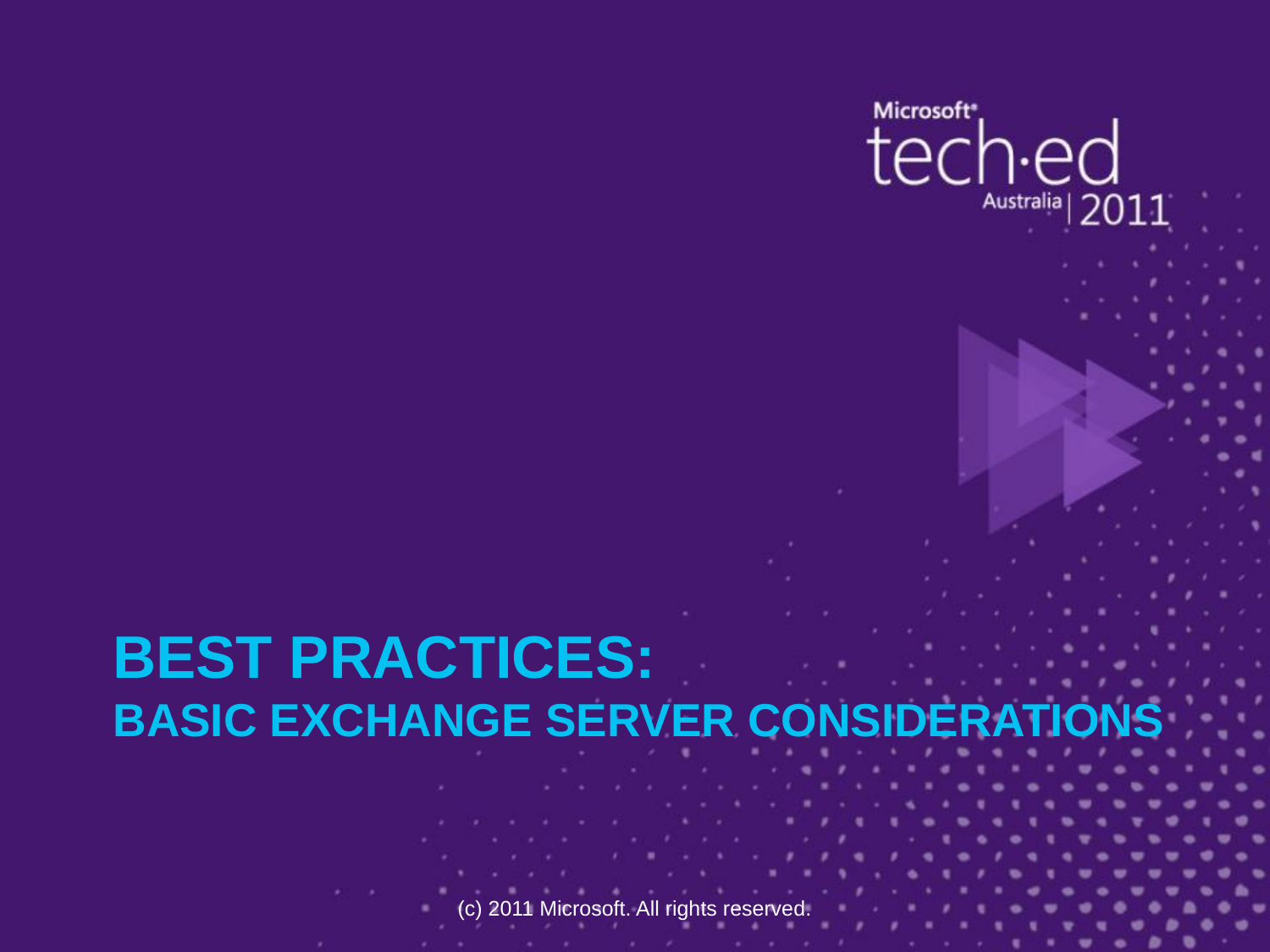

# Best Practices: Basic Exchange Server Considerations
(c) 2011 Microsoft. All rights reserved.